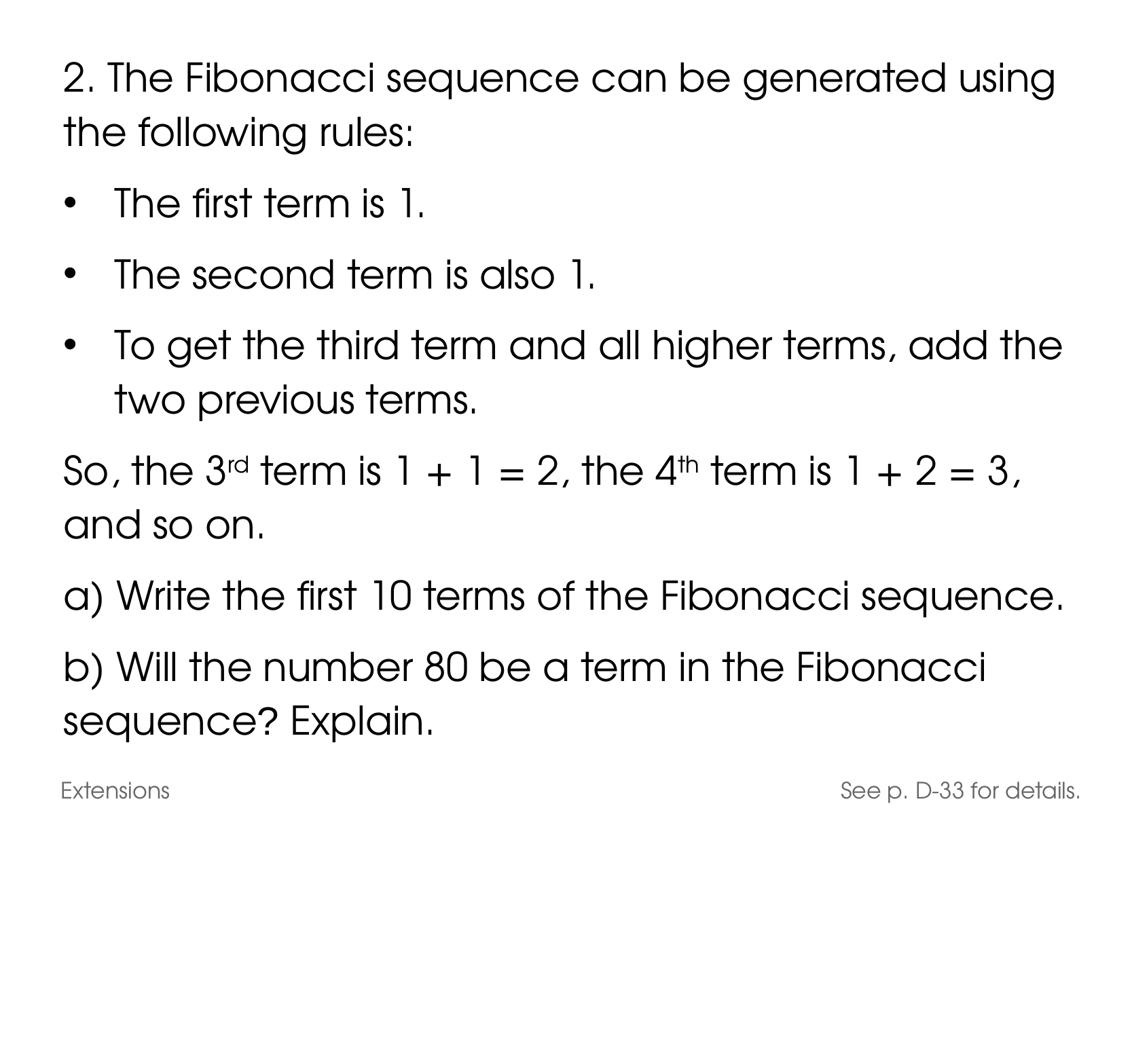

2. The Fibonacci sequence can be generated using the following rules:
The first term is 1.
The second term is also 1.
To get the third term and all higher terms, add the two previous terms.
So, the 3rd term is 1 + 1 = 2, the 4th term is 1 + 2 = 3, and so on.
a) Write the first 10 terms of the Fibonacci sequence.
b) Will the number 80 be a term in the Fibonacci sequence? Explain.
Extensions
See p. D-33 for details.